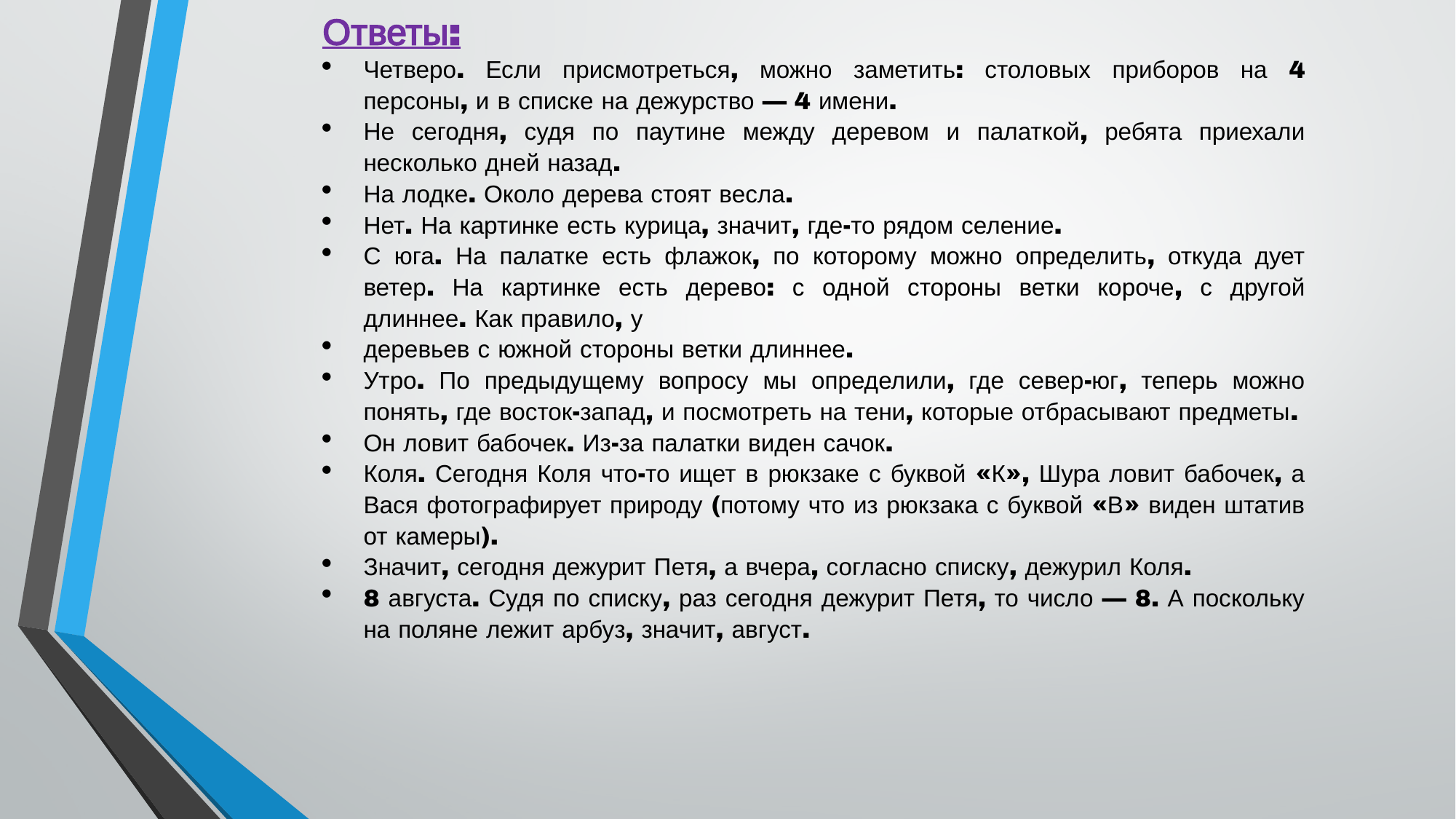

Ответы:
Четверо. Если присмотреться, можно заметить: столовых приборов на 4 персоны, и в списке на дежурство — 4 имени.
Не сегодня, судя по паутине между деревом и палаткой, ребята приехали несколько дней назад.
На лодке. Около дерева стоят весла.
Нет. На картинке есть курица, значит, где-то рядом селение.
С юга. На палатке есть флажок, по которому можно определить, откуда дует ветер. На картинке есть дерево: с одной стороны ветки короче, с другой длиннее. Как правило, у
деревьев с южной стороны ветки длиннее.
Утро. По предыдущему вопросу мы определили, где север-юг, теперь можно понять, где восток-запад, и посмотреть на тени, которые отбрасывают предметы.
Он ловит бабочек. Из-за палатки виден сачок.
Коля. Сегодня Коля что-то ищет в рюкзаке с буквой «К», Шура ловит бабочек, а Вася фотографирует природу (потому что из рюкзака с буквой «В» виден штатив от камеры).
Значит, сегодня дежурит Петя, а вчера, согласно списку, дежурил Коля.
8 августа. Судя по списку, раз сегодня дежурит Петя, то число — 8. А поскольку на поляне лежит арбуз, значит, август.